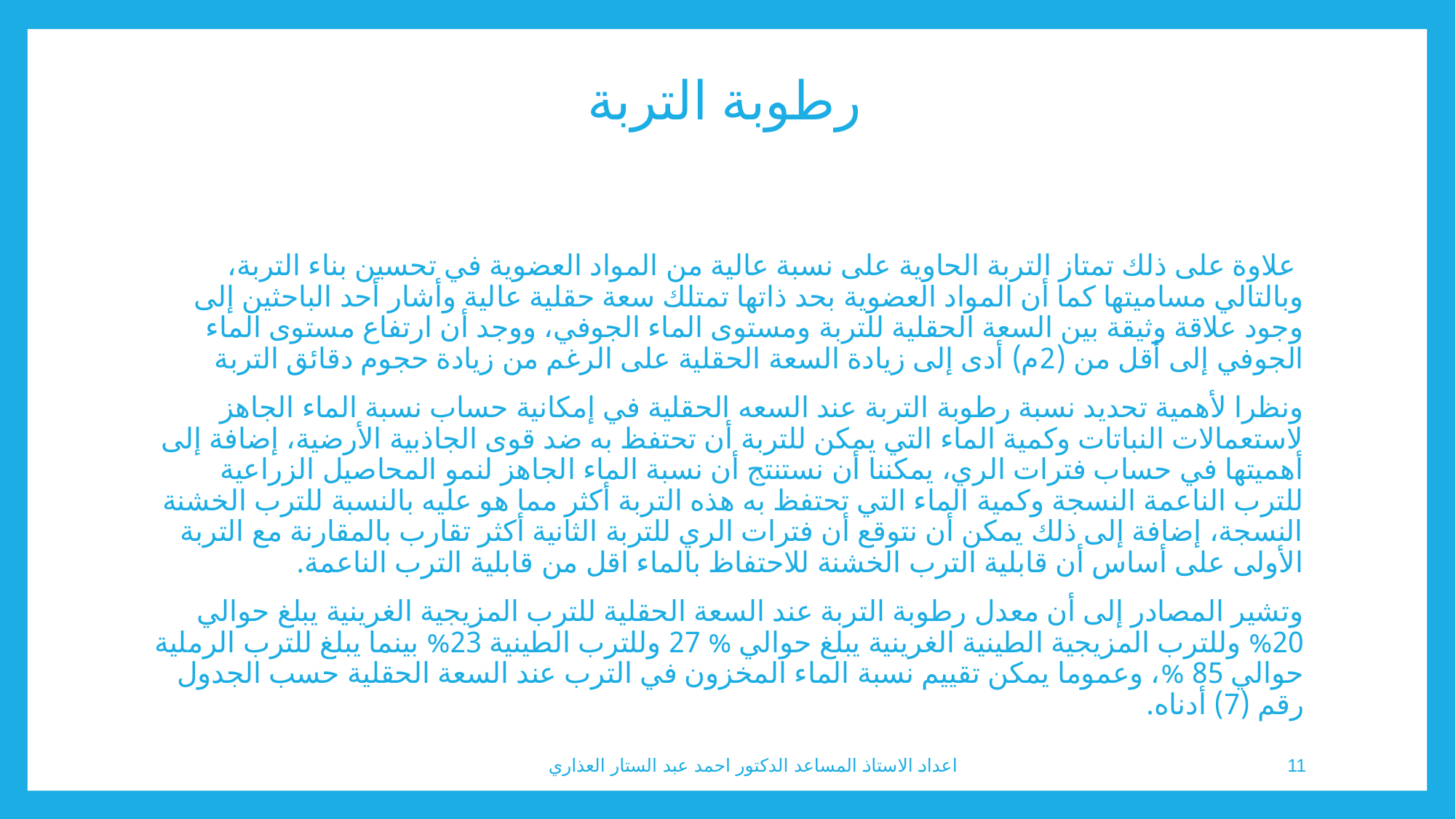

# رطوبة التربة
 علاوة على ذلك تمتاز التربة الحاوية على نسبة عالية من المواد العضوية في تحسين بناء التربة، وبالتالي مساميتها كما أن المواد العضوية بحد ذاتها تمتلك سعة حقلية عالية وأشار أحد الباحثين إلى وجود علاقة وثيقة بين السعة الحقلية للتربة ومستوى الماء الجوفي، ووجد أن ارتفاع مستوى الماء الجوفي إلى أقل من (2م) أدى إلى زيادة السعة الحقلية على الرغم من زيادة حجوم دقائق التربة
ونظرا لأهمية تحديد نسبة رطوبة التربة عند السعه الحقلية في إمكانية حساب نسبة الماء الجاهز لاستعمالات النباتات وكمية الماء التي يمكن للتربة أن تحتفظ به ضد قوى الجاذبية الأرضية، إضافة إلى أهميتها في حساب فترات الري، يمكننا أن نستنتج أن نسبة الماء الجاهز لنمو المحاصيل الزراعية للترب الناعمة النسجة وكمية الماء التي تحتفظ به هذه التربة أكثر مما هو عليه بالنسبة للترب الخشنة النسجة، إضافة إلى ذلك يمكن أن نتوقع أن فترات الري للتربة الثانية أكثر تقارب بالمقارنة مع التربة الأولى على أساس أن قابلية الترب الخشنة للاحتفاظ بالماء اقل من قابلية الترب الناعمة.
وتشير المصادر إلى أن معدل رطوبة التربة عند السعة الحقلية للترب المزيجية الغرينية يبلغ حوالي 20% وللترب المزيجية الطينية الغرينية يبلغ حوالي % 27 وللترب الطينية 23% بينما يبلغ للترب الرملية حوالي 85 %، وعموما يمكن تقييم نسبة الماء المخزون في الترب عند السعة الحقلية حسب الجدول رقم (7) أدناه.

اعداد الاستاذ المساعد الدكتور احمد عبد الستار العذاري
11